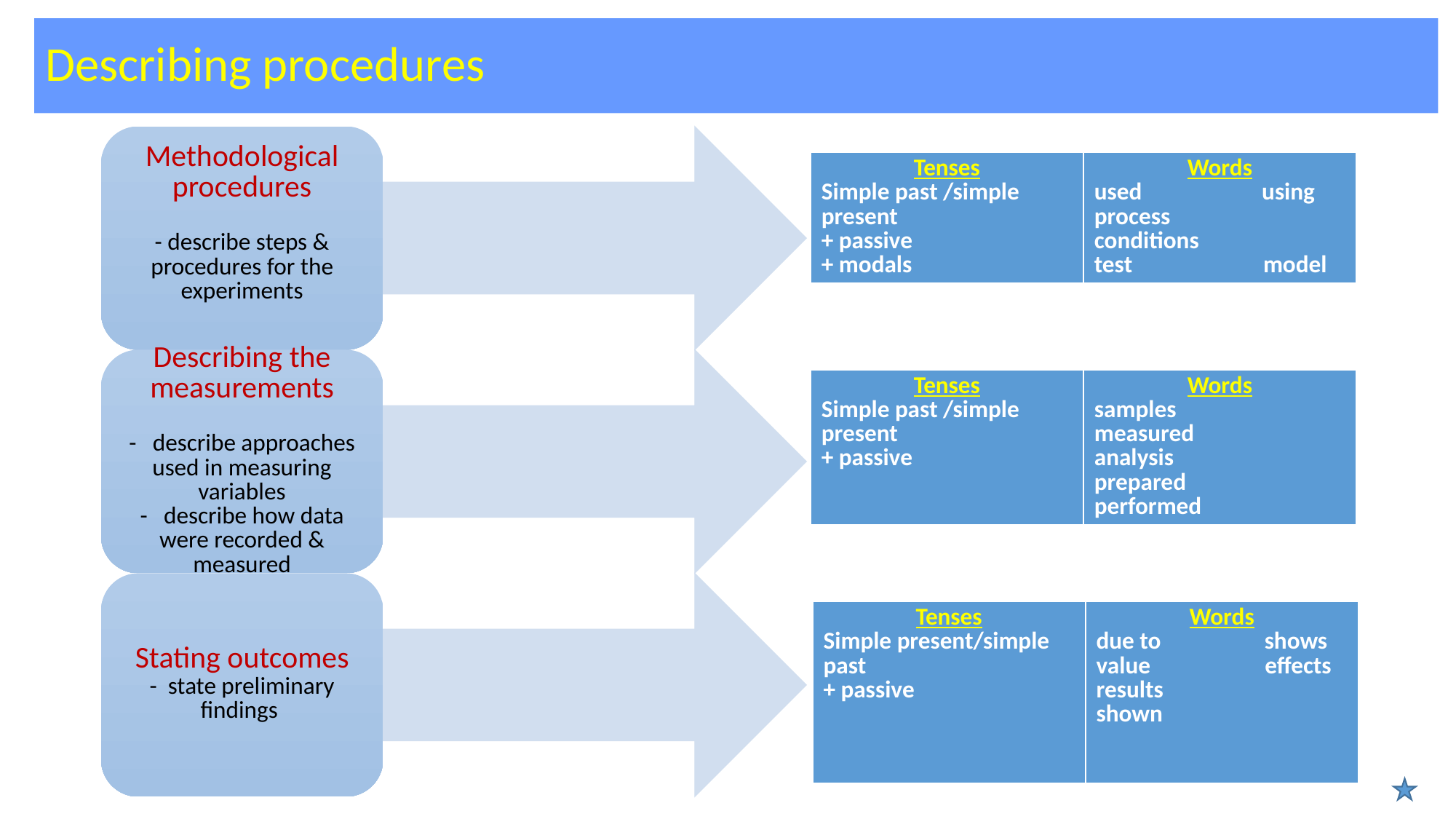

# Describing procedures
Methodological procedures
- describe steps & procedures for the experiments
Describing the measurements
-   describe approaches used in measuring variables
-   describe how data were recorded & measured
Stating outcomes
-  state preliminary findings
| Tenses Simple past /simple present + passive + modals | Words used using process conditions test model |
| --- | --- |
| Tenses Simple past /simple present + passive | Words samples measured analysis prepared performed |
| --- | --- |
| Tenses Simple present/simple past + passive | Words due to shows value effects results shown |
| --- | --- |